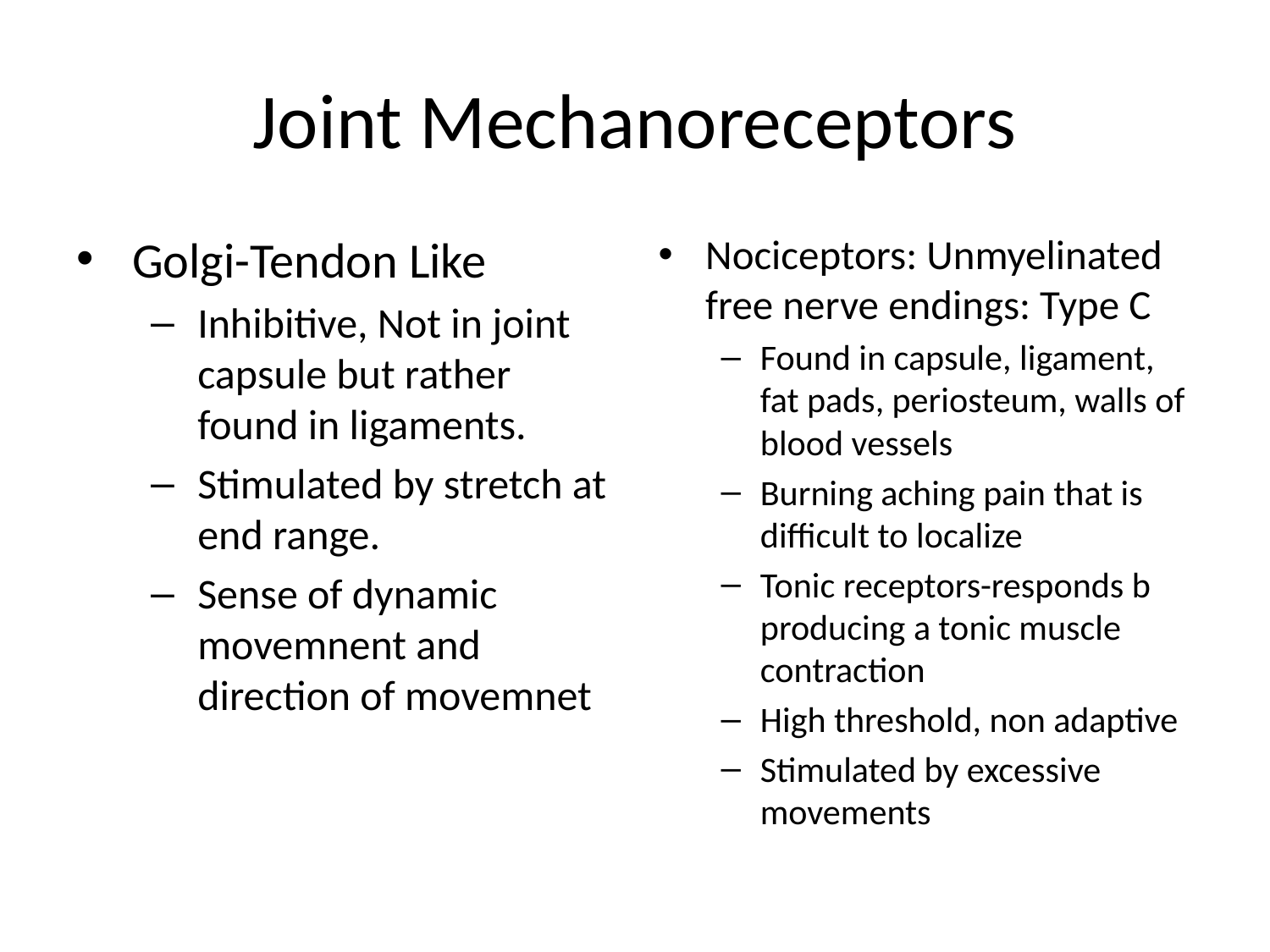

# Joint Mechanoreceptors
Golgi-Tendon Like
Inhibitive, Not in joint capsule but rather found in ligaments.
Stimulated by stretch at end range.
Sense of dynamic movemnent and direction of movemnet
Nociceptors: Unmyelinated free nerve endings: Type C
Found in capsule, ligament, fat pads, periosteum, walls of blood vessels
Burning aching pain that is difficult to localize
Tonic receptors-responds b producing a tonic muscle contraction
High threshold, non adaptive
Stimulated by excessive movements